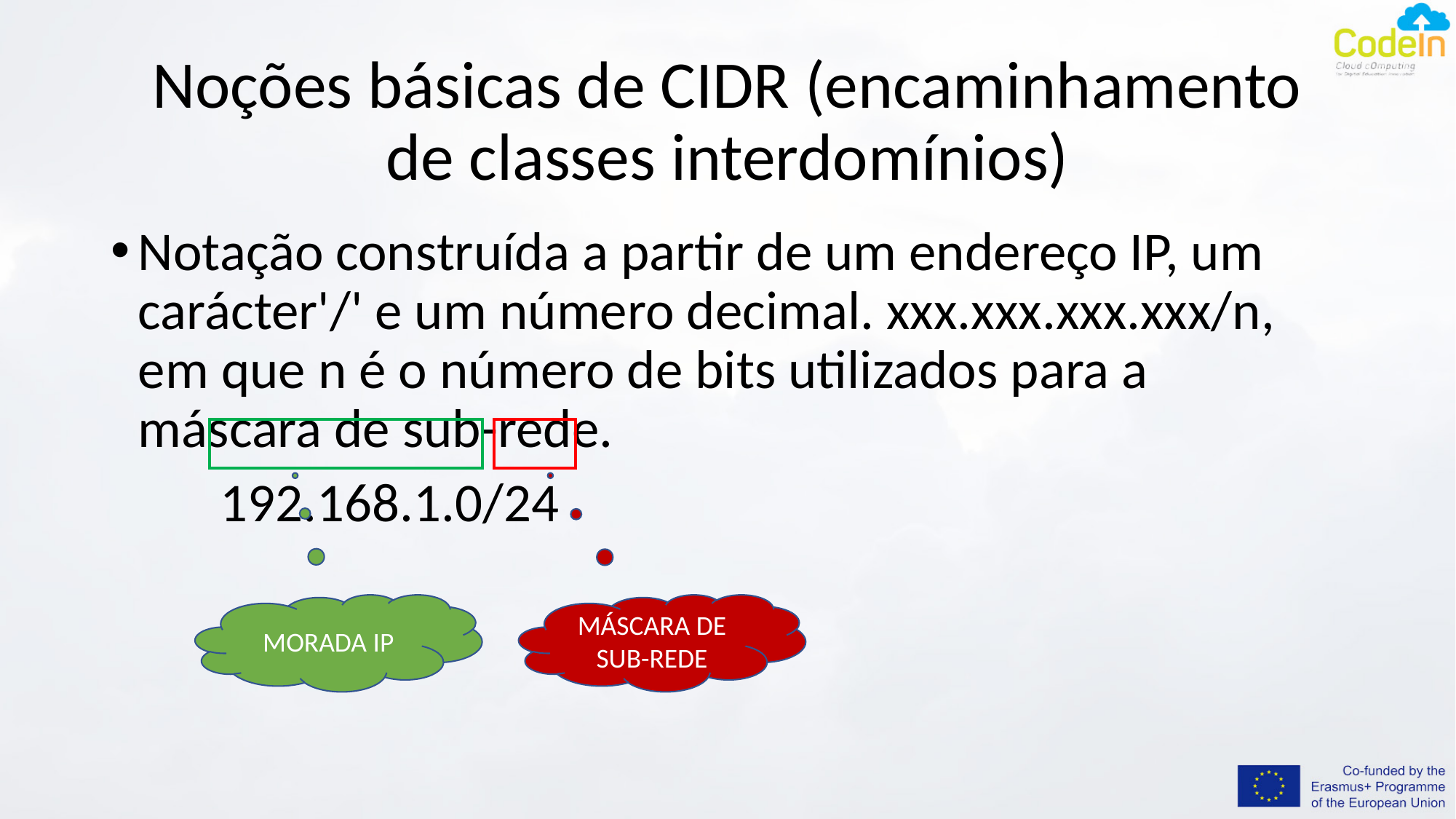

# Noções básicas de CIDR (encaminhamento de classes interdomínios)
Notação construída a partir de um endereço IP, um carácter'/' e um número decimal. xxx.xxx.xxx.xxx/n, em que n é o número de bits utilizados para a máscara de sub-rede.
	192.168.1.0/24

MORADA IP
MÁSCARA DE SUB-REDE